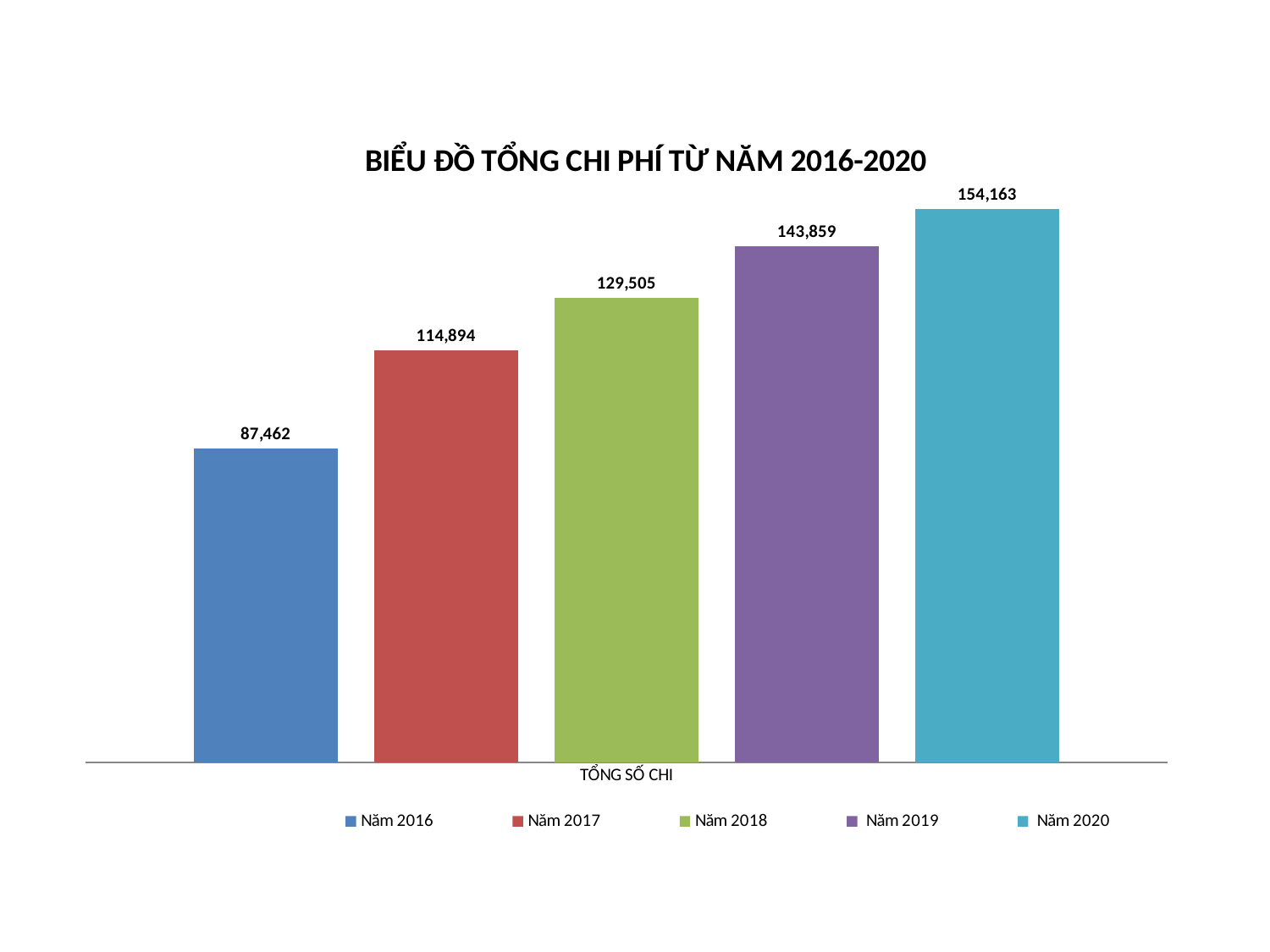

#

### Chart

| Category |
|---|

### Chart: BIỂU ĐỒ TỔNG CHI PHÍ TỪ NĂM 2016-2020

| Category | Năm 2016 | Năm 2017 | Năm 2018 |  Năm 2019 |  Năm 2020 |
|---|---|---|---|---|---|
| TỔNG SỐ CHI | 87461.786 | 114893.964 | 129505.0 | 143859.234 | 154163.212 |